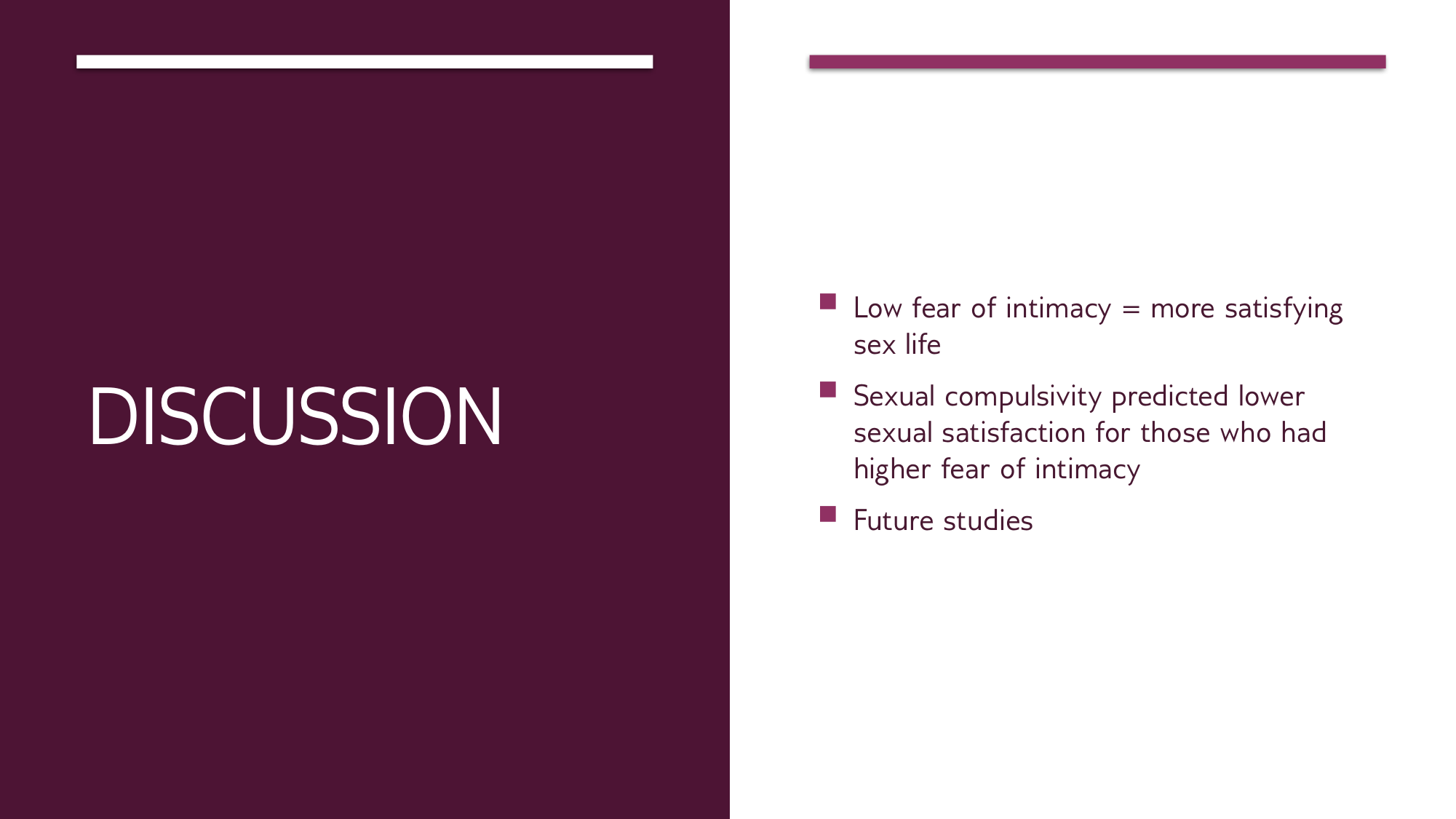

# discussion
Low fear of intimacy = more satisfying sex life
Sexual compulsivity predicted lower sexual satisfaction for those who had higher fear of intimacy
Future studies